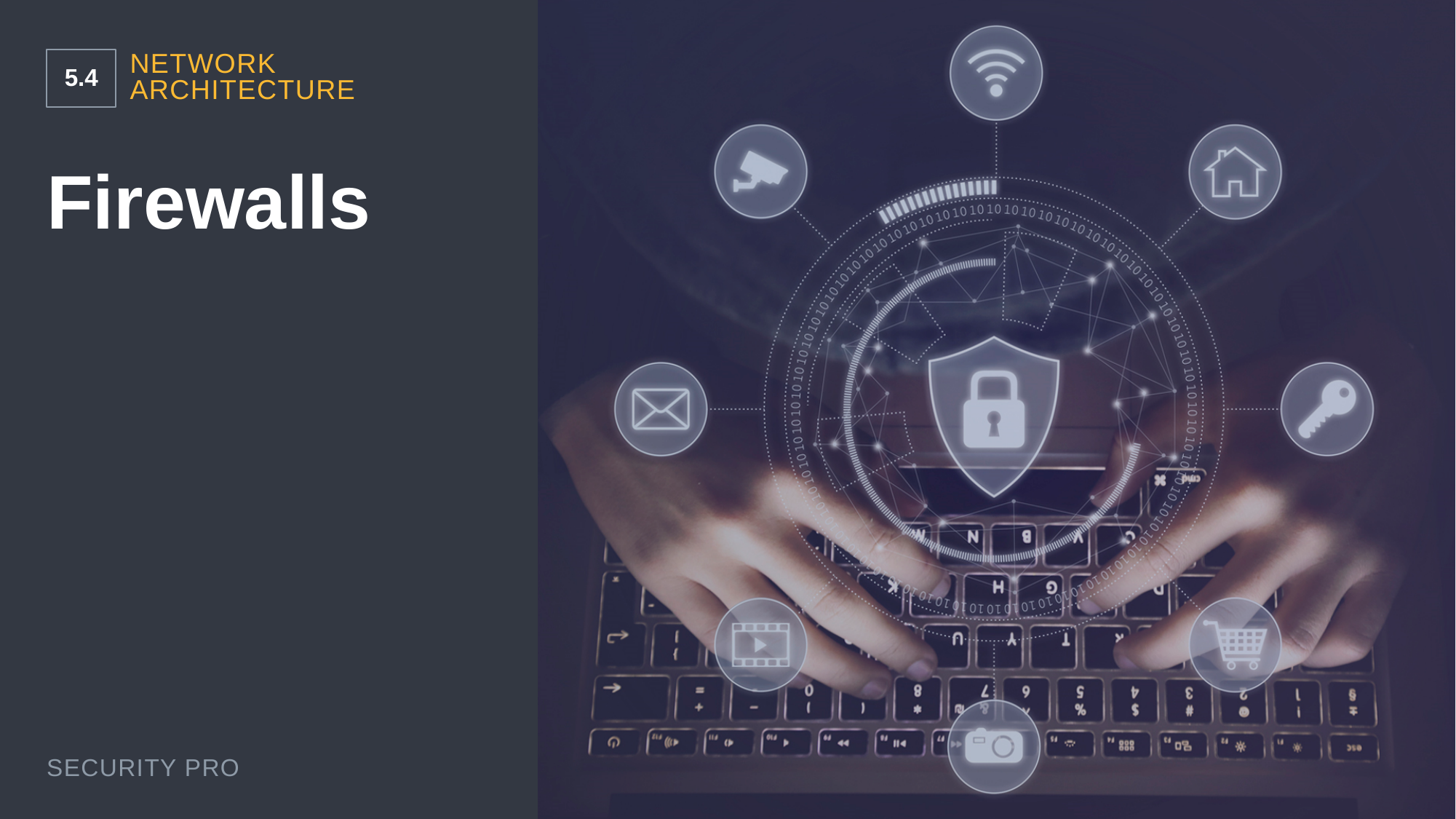

5.4
Network Architecture
# Firewalls
Security Pro